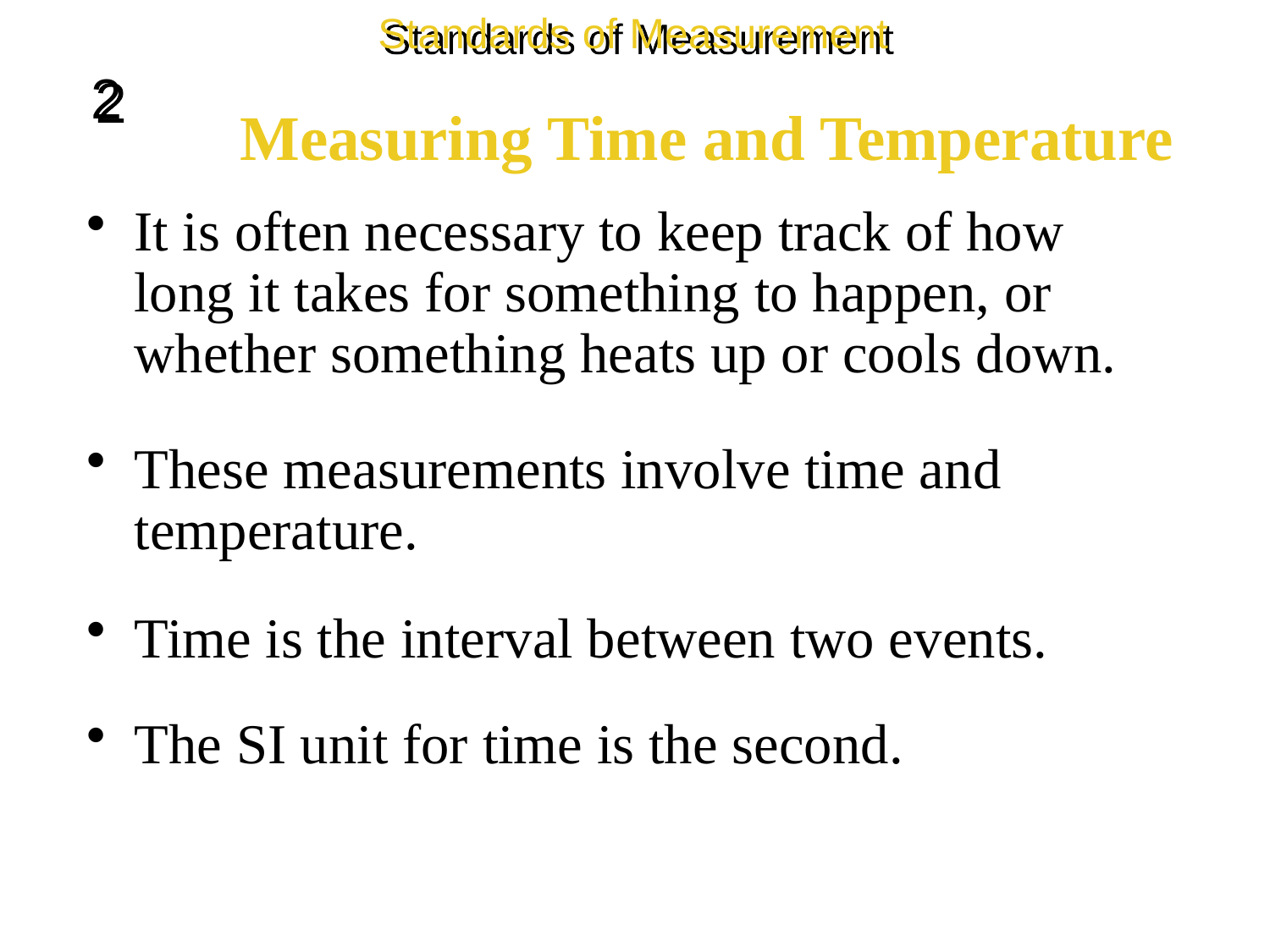

Standards of Measurement
2
Measuring Time and Temperature
It is often necessary to keep track of how long it takes for something to happen, or whether something heats up or cools down.
These measurements involve time and temperature.
Time is the interval between two events.
The SI unit for time is the second.